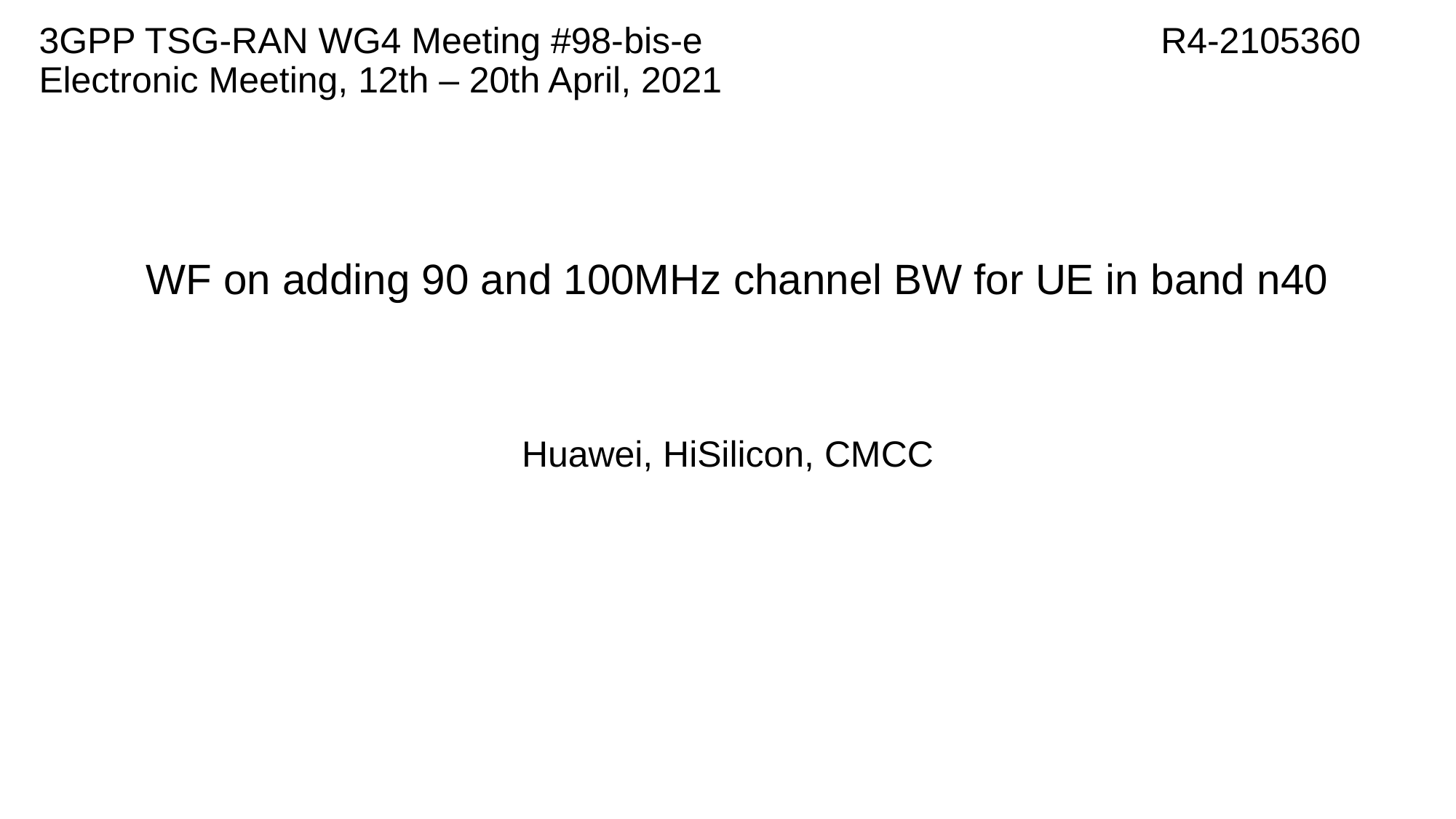

3GPP TSG-RAN WG4 Meeting #98-bis-e				   R4-2105360 Electronic Meeting, 12th – 20th April, 2021
# WF on adding 90 and 100MHz channel BW for UE in band n40
Huawei, HiSilicon, CMCC